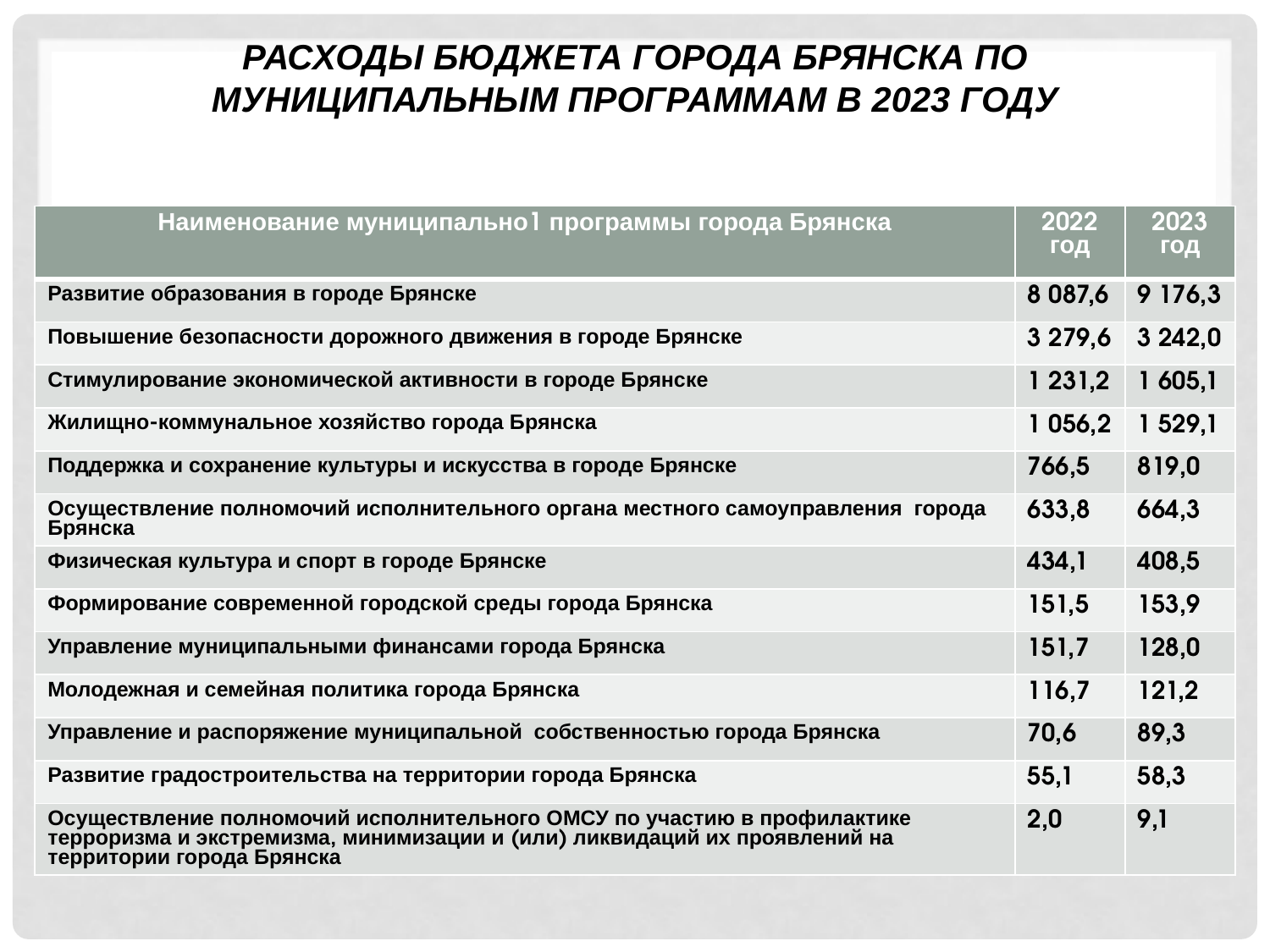

# Расходы бюджета города Брянска по муниципальным программам в 2023 году
| Наименование муниципально1 программы города Брянска | 2022 год | 2023 год |
| --- | --- | --- |
| Развитие образования в городе Брянске | 8 087,6 | 9 176,3 |
| Повышение безопасности дорожного движения в городе Брянске | 3 279,6 | 3 242,0 |
| Стимулирование экономической активности в городе Брянске | 1 231,2 | 1 605,1 |
| Жилищно-коммунальное хозяйство города Брянска | 1 056,2 | 1 529,1 |
| Поддержка и сохранение культуры и искусства в городе Брянске | 766,5 | 819,0 |
| Осуществление полномочий исполнительного органа местного самоуправления города Брянска | 633,8 | 664,3 |
| Физическая культура и спорт в городе Брянске | 434,1 | 408,5 |
| Формирование современной городской среды города Брянска | 151,5 | 153,9 |
| Управление муниципальными финансами города Брянска | 151,7 | 128,0 |
| Молодежная и семейная политика города Брянска | 116,7 | 121,2 |
| Управление и распоряжение муниципальной собственностью города Брянска | 70,6 | 89,3 |
| Развитие градостроительства на территории города Брянска | 55,1 | 58,3 |
| Осуществление полномочий исполнительного ОМСУ по участию в профилактике терроризма и экстремизма, минимизации и (или) ликвидаций их проявлений на территории города Брянска | 2,0 | 9,1 |